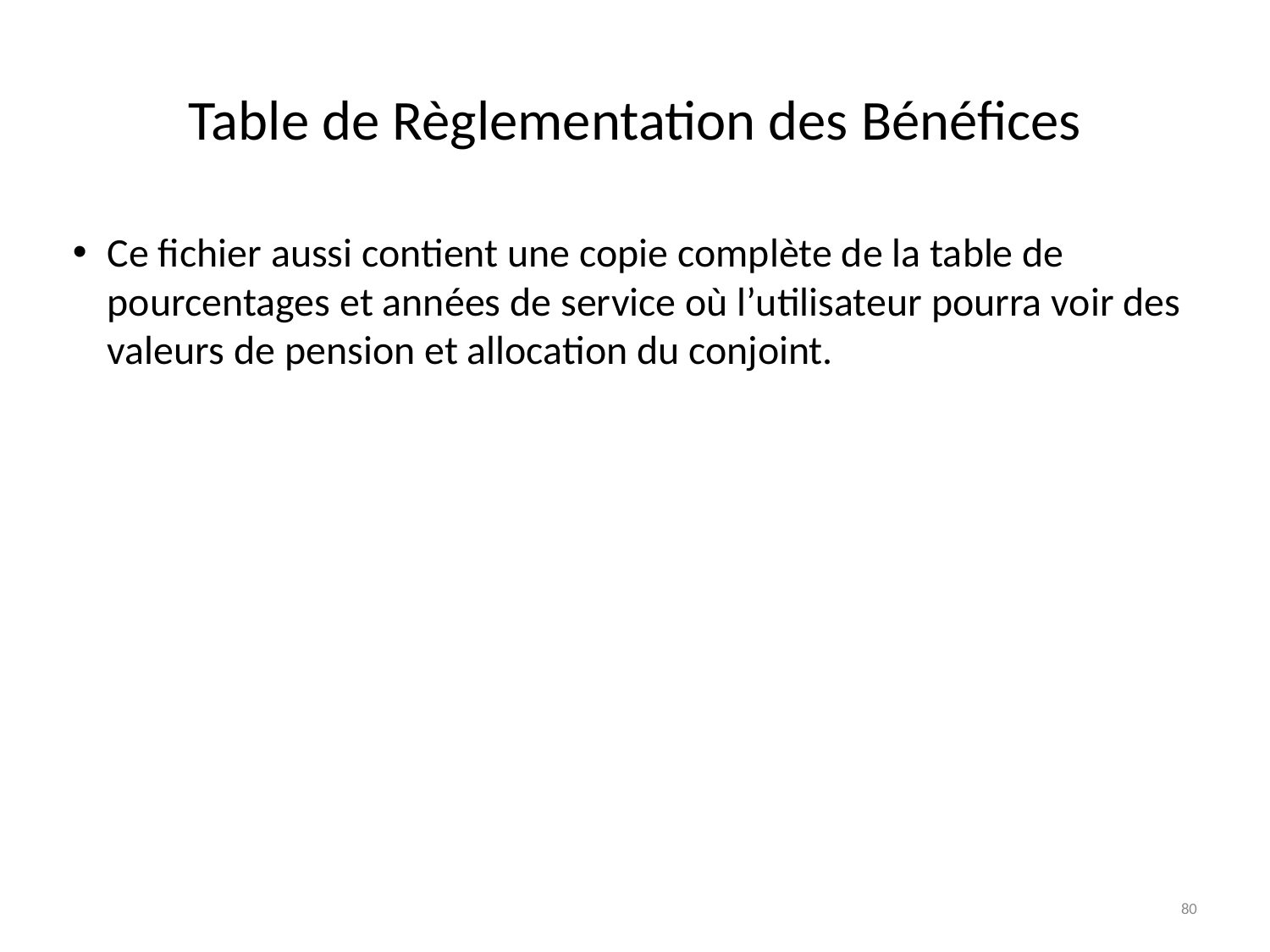

# Table de Règlementation des Bénéfices
Ce fichier aussi contient une copie complète de la table de pourcentages et années de service où l’utilisateur pourra voir des valeurs de pension et allocation du conjoint.
80